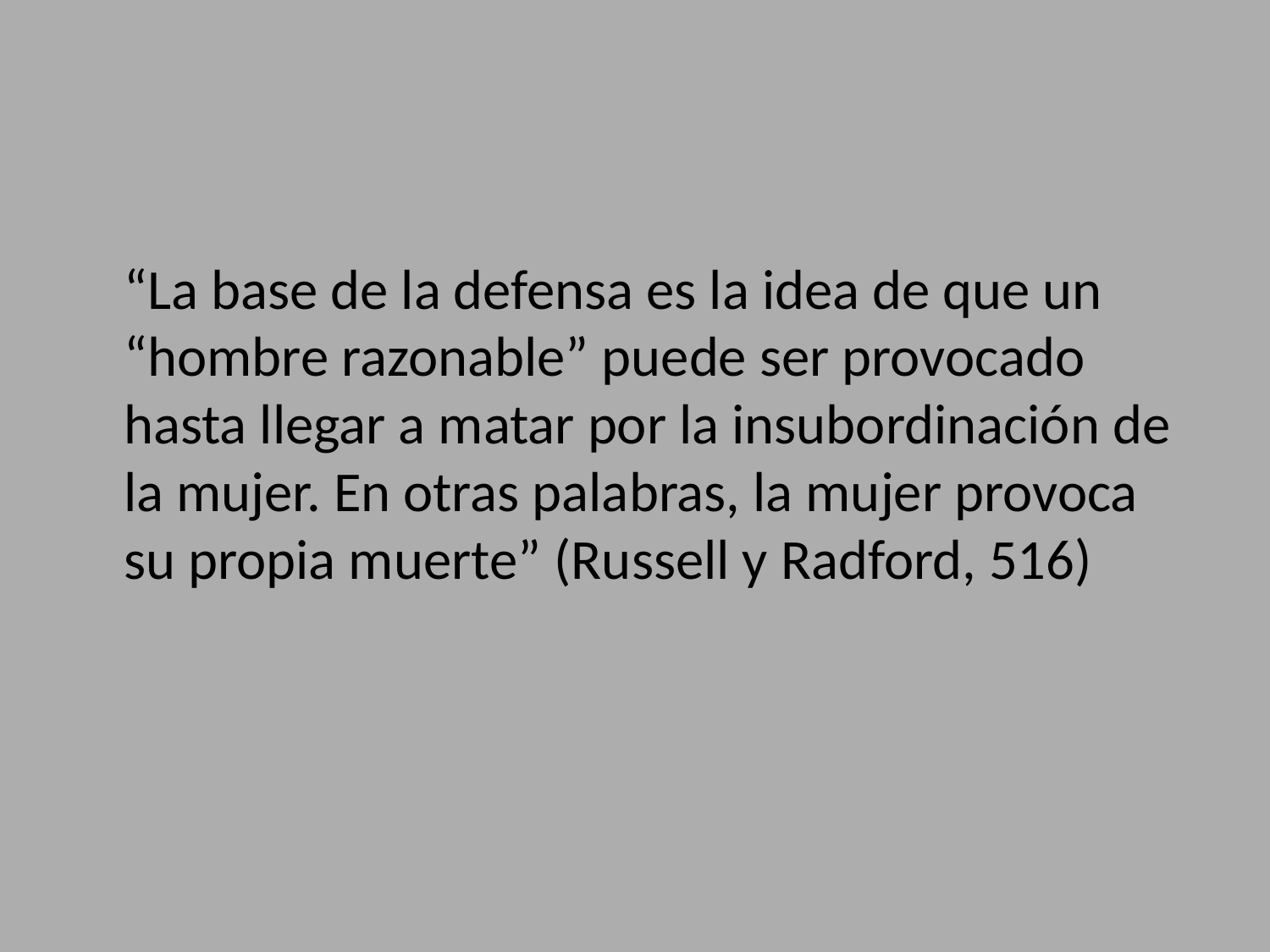

#
	“La base de la defensa es la idea de que un “hombre razonable” puede ser provocado hasta llegar a matar por la insubordinación de la mujer. En otras palabras, la mujer provoca su propia muerte” (Russell y Radford, 516)